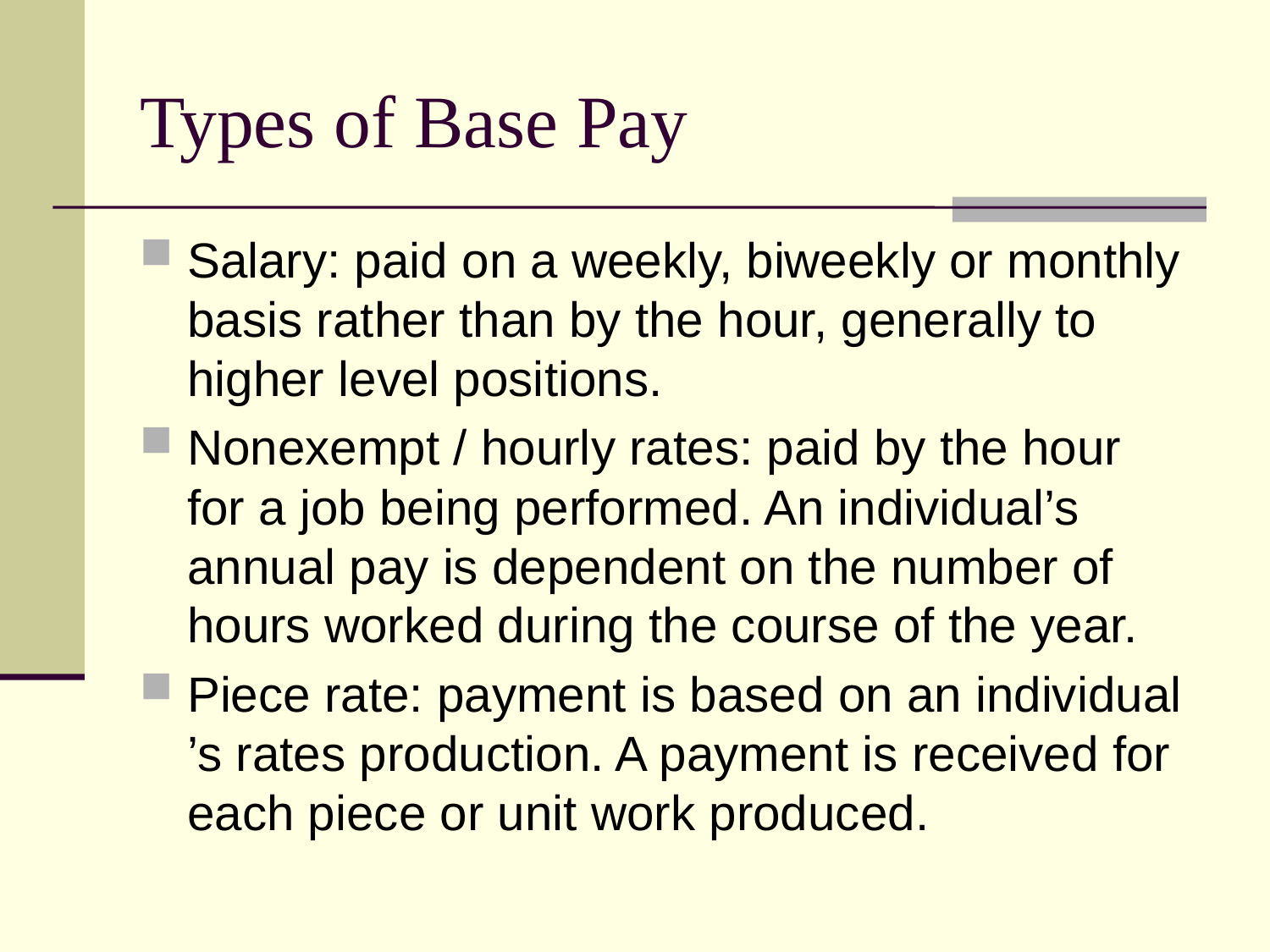

# Types of Base Pay
Salary: paid on a weekly, biweekly or monthly basis rather than by the hour, generally to higher level positions.
Nonexempt / hourly rates: paid by the hour for a job being performed. An individual’s annual pay is dependent on the number of hours worked during the course of the year.
Piece rate: payment is based on an individual ’s rates production. A payment is received for each piece or unit work produced.